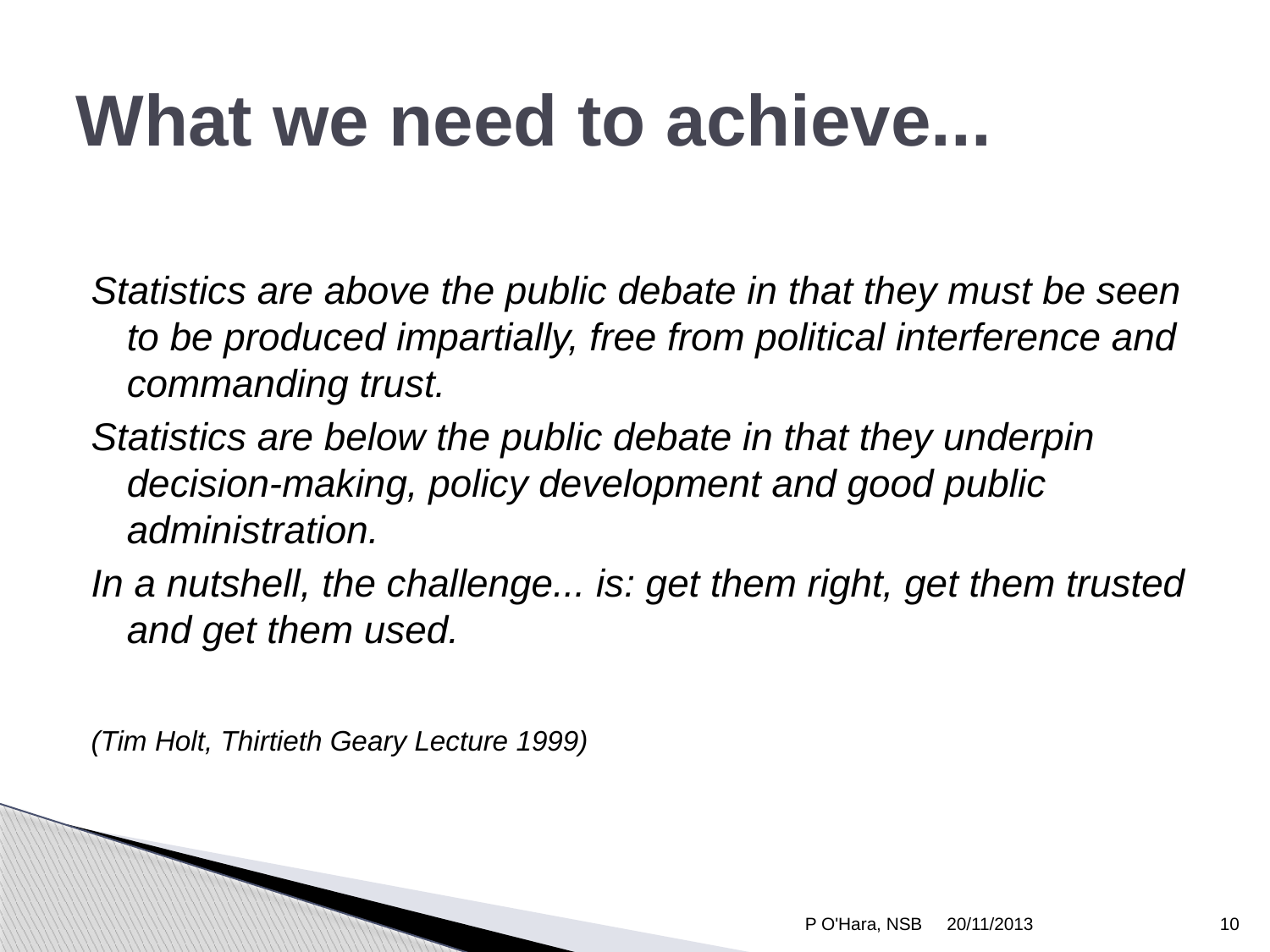

# What we need to achieve...

Statistics are above the public debate in that they must be seen to be produced impartially, free from political interference and commanding trust.
Statistics are below the public debate in that they underpin decision-making, policy development and good public administration.
In a nutshell, the challenge... is: get them right, get them trusted and get them used.

(Tim Holt, Thirtieth Geary Lecture 1999)

P O'Hara, NSB
20/11/2013
10